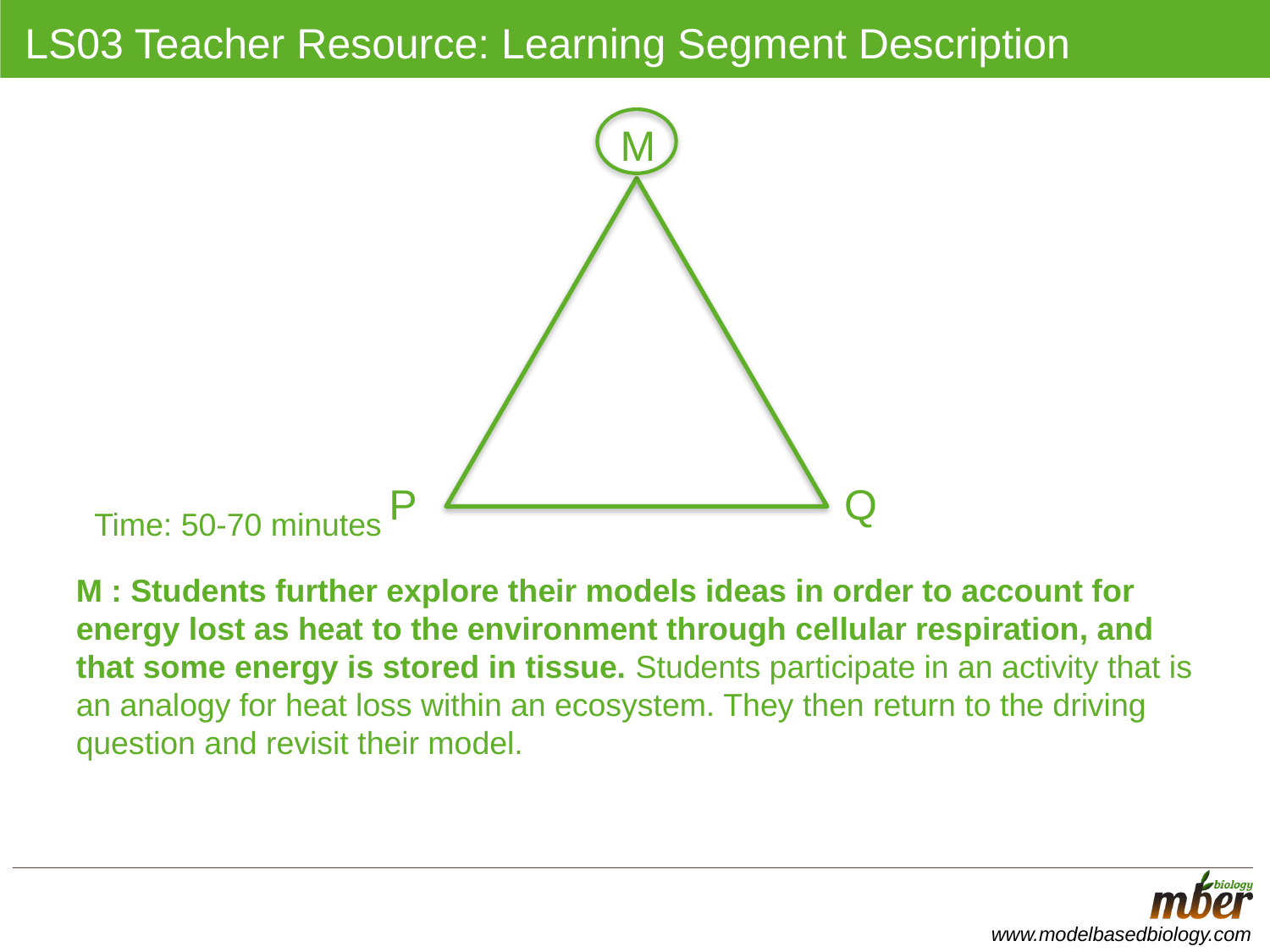

# LS03 Teacher Resource: Learning Segment Description

M

P
Q
Time: 50-70 minutes
M : Students further explore their models ideas in order to account for energy lost as heat to the environment through cellular respiration, and that some energy is stored in tissue. Students participate in an activity that is an analogy for heat loss within an ecosystem. They then return to the driving question and revisit their model.